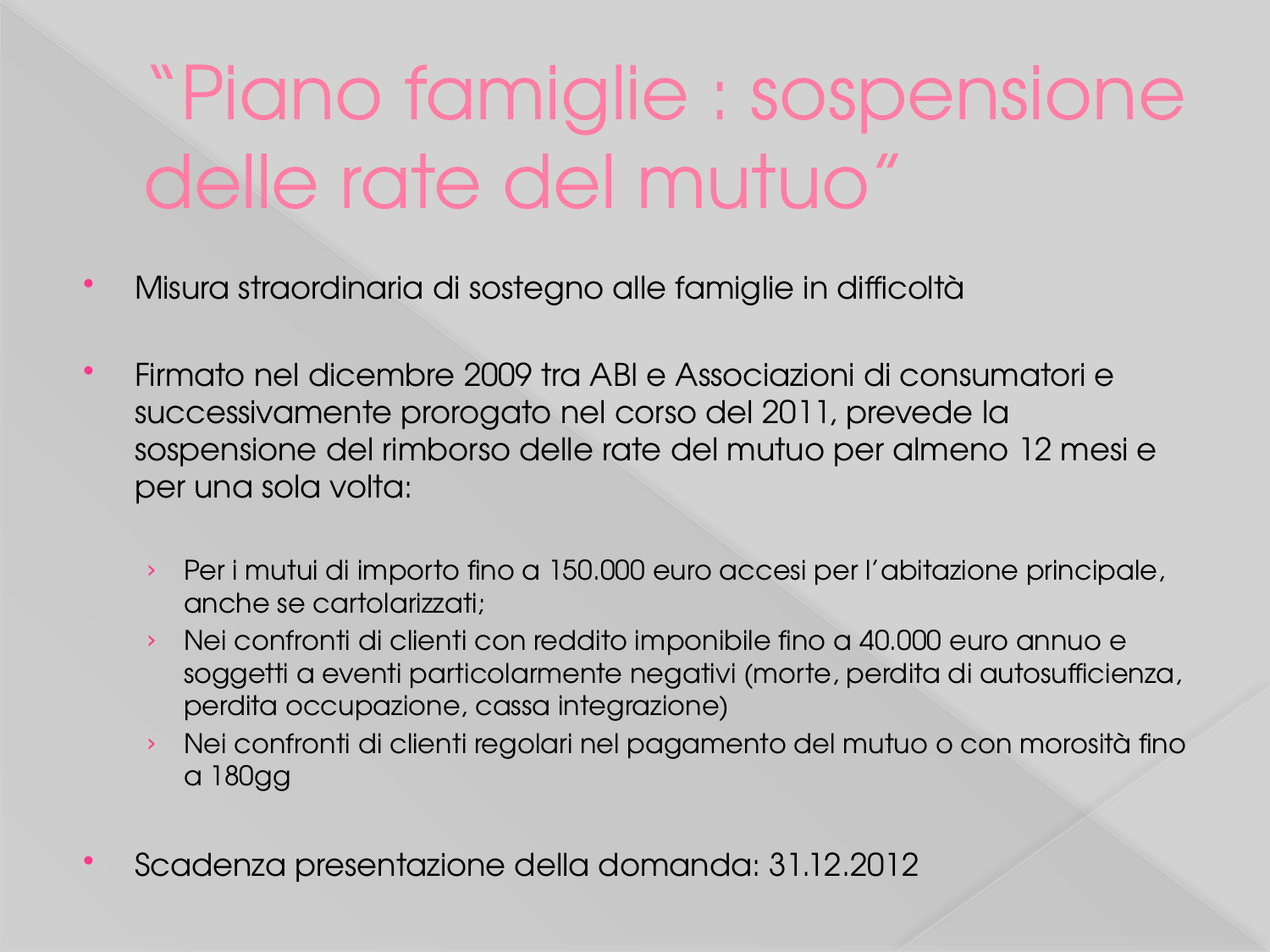

# “Piano famiglie : sospensione delle rate del mutuo”
Misura straordinaria di sostegno alle famiglie in difficoltà

Firmato nel dicembre 2009 tra ABI e Associazioni di consumatori e successivamente prorogato nel corso del 2011, prevede la sospensione del rimborso delle rate del mutuo per almeno 12 mesi e per una sola volta:

Per i mutui di importo fino a 150.000 euro accesi per l’abitazione principale, anche se cartolarizzati;
Nei confronti di clienti con reddito imponibile fino a 40.000 euro annuo e soggetti a eventi particolarmente negativi (morte, perdita di autosufficienza, perdita occupazione, cassa integrazione)
Nei confronti di clienti regolari nel pagamento del mutuo o con morosità fino a 180gg

Scadenza presentazione della domanda: 31.12.2012